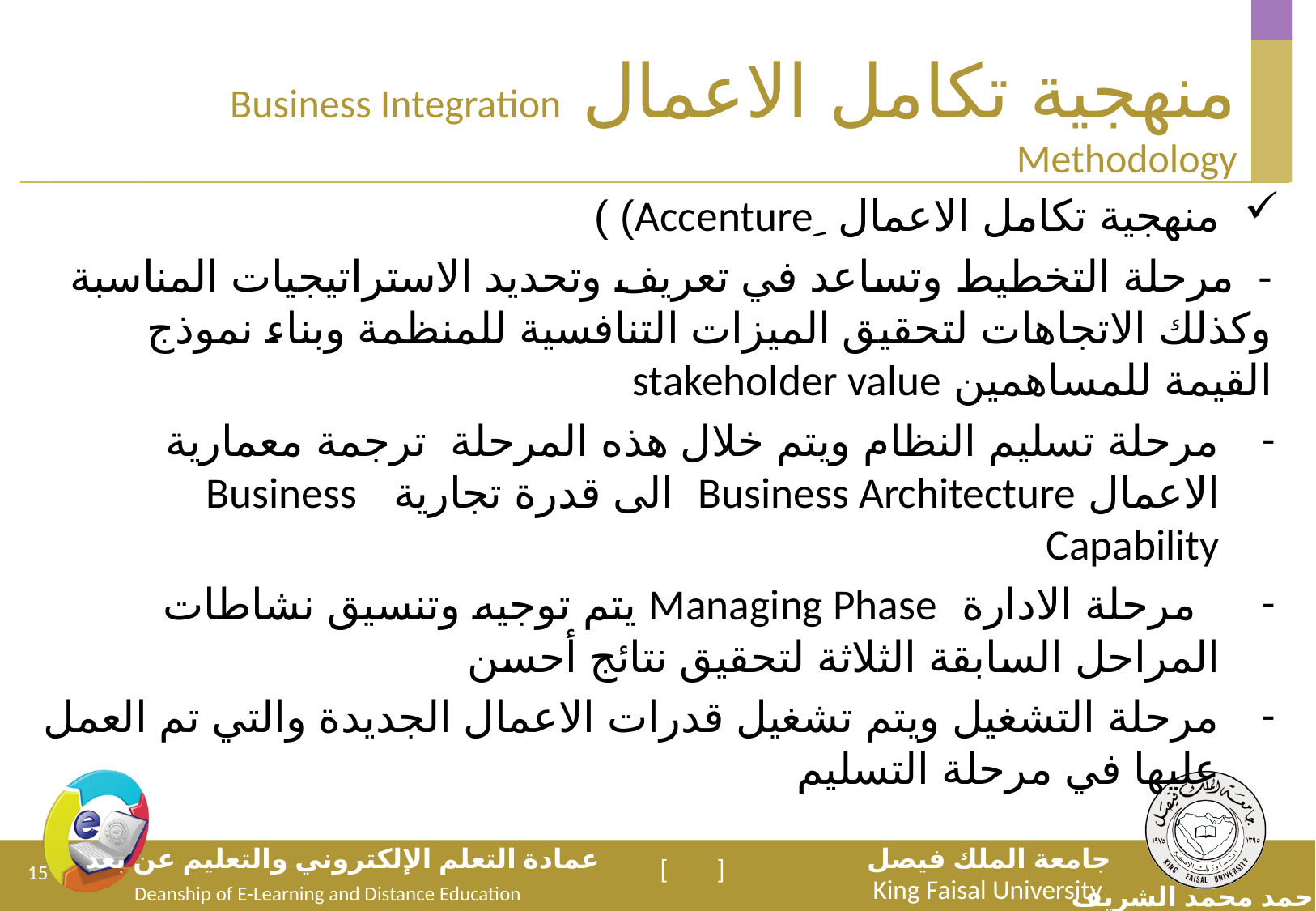

# منهجية تكامل الاعمال Business Integration Methodology
منهجية تكامل الاعمال  ِAccenture) )
-  مرحلة التخطيط وتساعد في تعريف وتحديد الاستراتيجيات المناسبة  وكذلك الاتجاهات لتحقيق الميزات التنافسية للمنظمة وبناء نموذج القيمة للمساهمين stakeholder value
مرحلة تسليم النظام ويتم خلال هذه المرحلة  ترجمة معمارية الاعمال Business Architecture  الى قدرة تجارية   Business Capability
  مرحلة الادارة  Managing Phase يتم توجيه وتنسيق نشاطات المراحل السابقة الثلاثة لتحقيق نتائج أحسن
مرحلة التشغيل ويتم تشغيل قدرات الاعمال الجديدة والتي تم العمل عليها في مرحلة التسليم

15